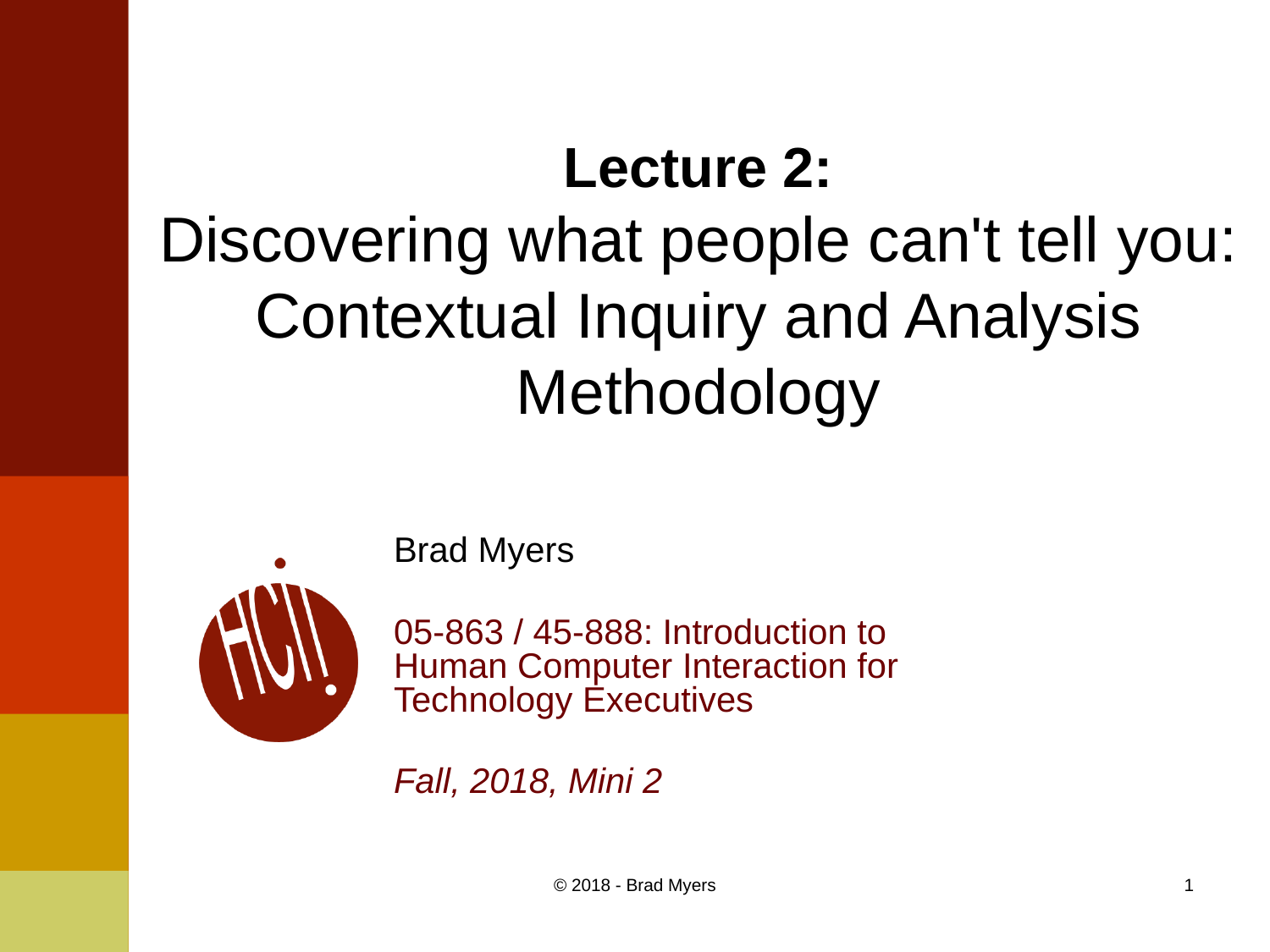

# Lecture 2: Discovering what people can't tell you: Contextual Inquiry and Analysis Methodology
Brad Myers

05-863 / 45-888: Introduction to
Human Computer Interaction for
Technology Executives

Fall, 2018, Mini 2
© 2018 - Brad Myers
1